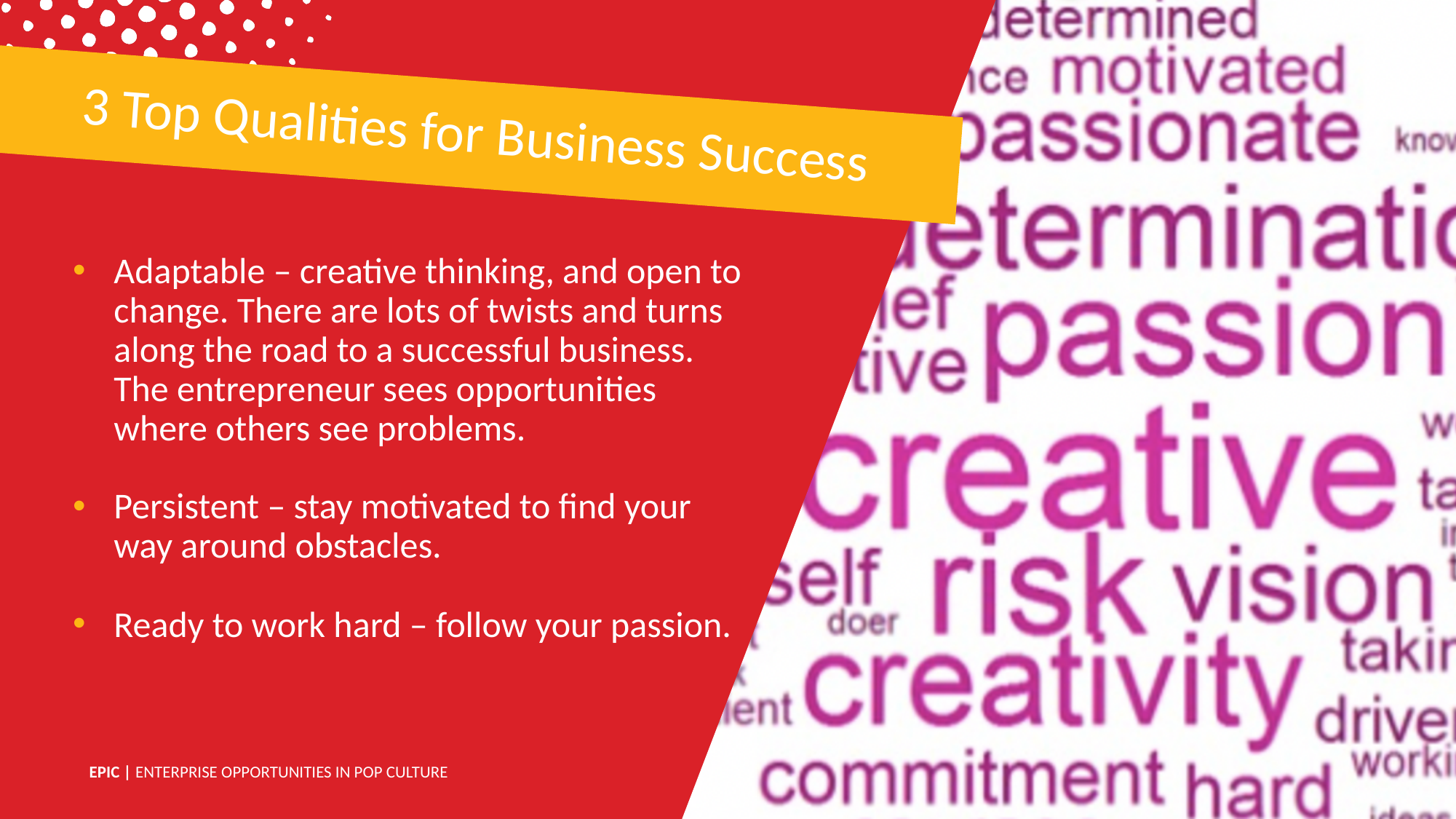

3 Top Qualities for Business Success
Adaptable – creative thinking, and open to change. There are lots of twists and turns along the road to a successful business. The entrepreneur sees opportunities where others see problems.

Persistent – stay motivated to find your way around obstacles.

Ready to work hard – follow your passion.